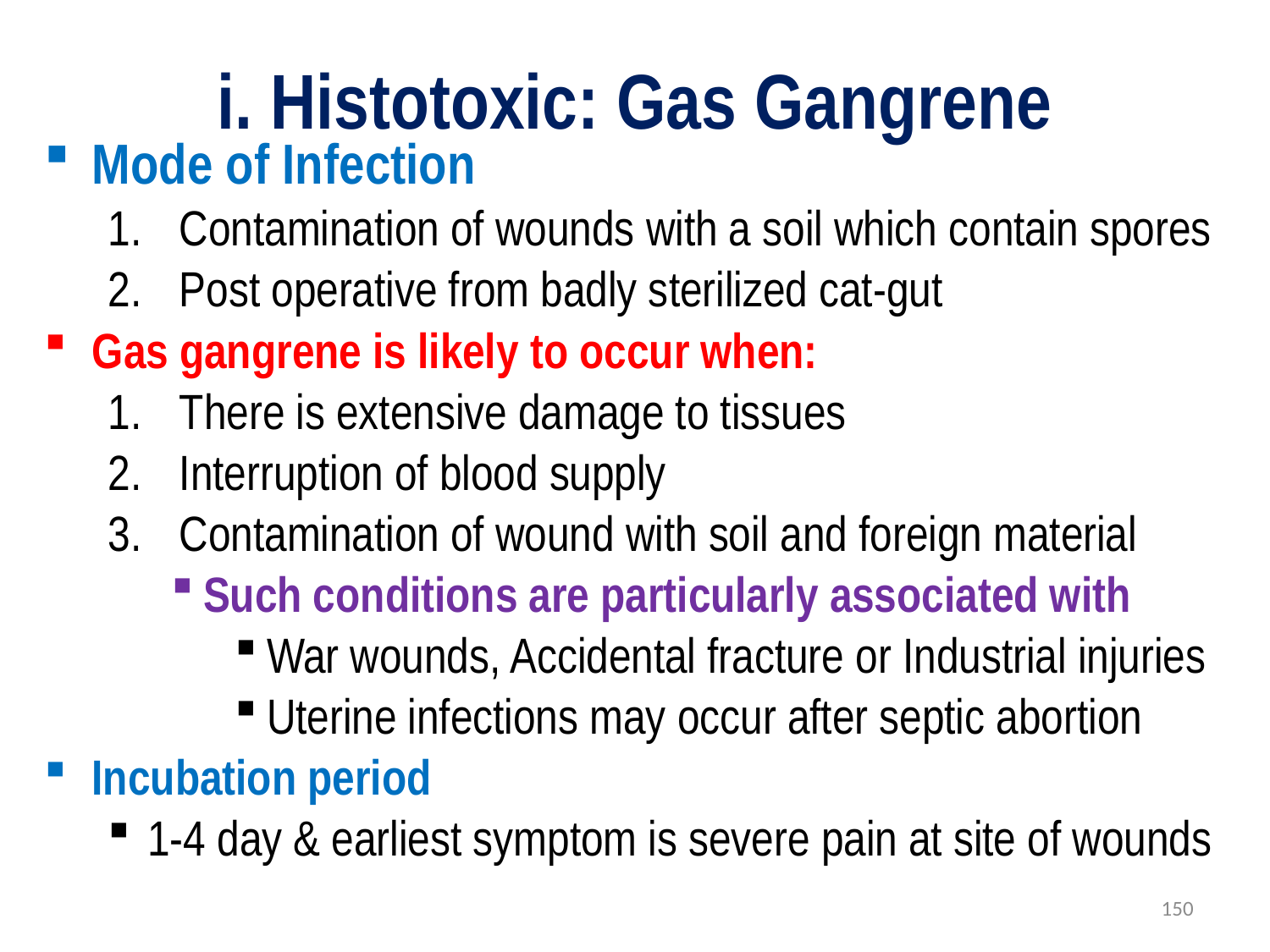

# i. Histotoxic: Gas Gangrene
Mode of Infection
Contamination of wounds with a soil which contain spores
Post operative from badly sterilized cat-gut
Gas gangrene is likely to occur when:
There is extensive damage to tissues
Interruption of blood supply
Contamination of wound with soil and foreign material
Such conditions are particularly associated with
War wounds, Accidental fracture or Industrial injuries
Uterine infections may occur after septic abortion
Incubation period
1-4 day & earliest symptom is severe pain at site of wounds

150